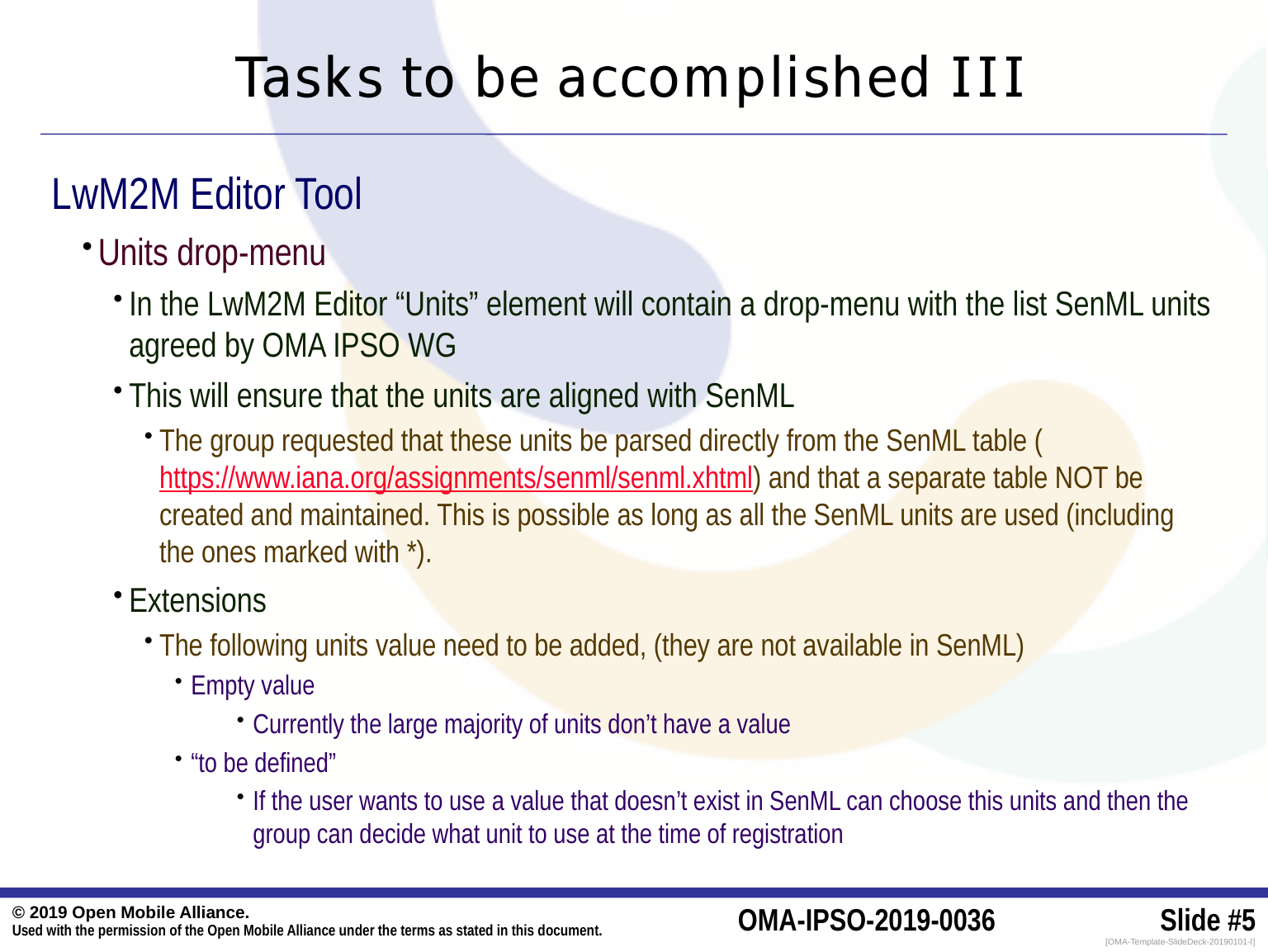

# Tasks to be accomplished III
LwM2M Editor Tool
Units drop-menu
In the LwM2M Editor “Units” element will contain a drop-menu with the list SenML units agreed by OMA IPSO WG
This will ensure that the units are aligned with SenML
The group requested that these units be parsed directly from the SenML table (https://www.iana.org/assignments/senml/senml.xhtml) and that a separate table NOT be created and maintained. This is possible as long as all the SenML units are used (including the ones marked with *).
Extensions
The following units value need to be added, (they are not available in SenML)
Empty value
Currently the large majority of units don’t have a value
“to be defined”
If the user wants to use a value that doesn’t exist in SenML can choose this units and then the group can decide what unit to use at the time of registration